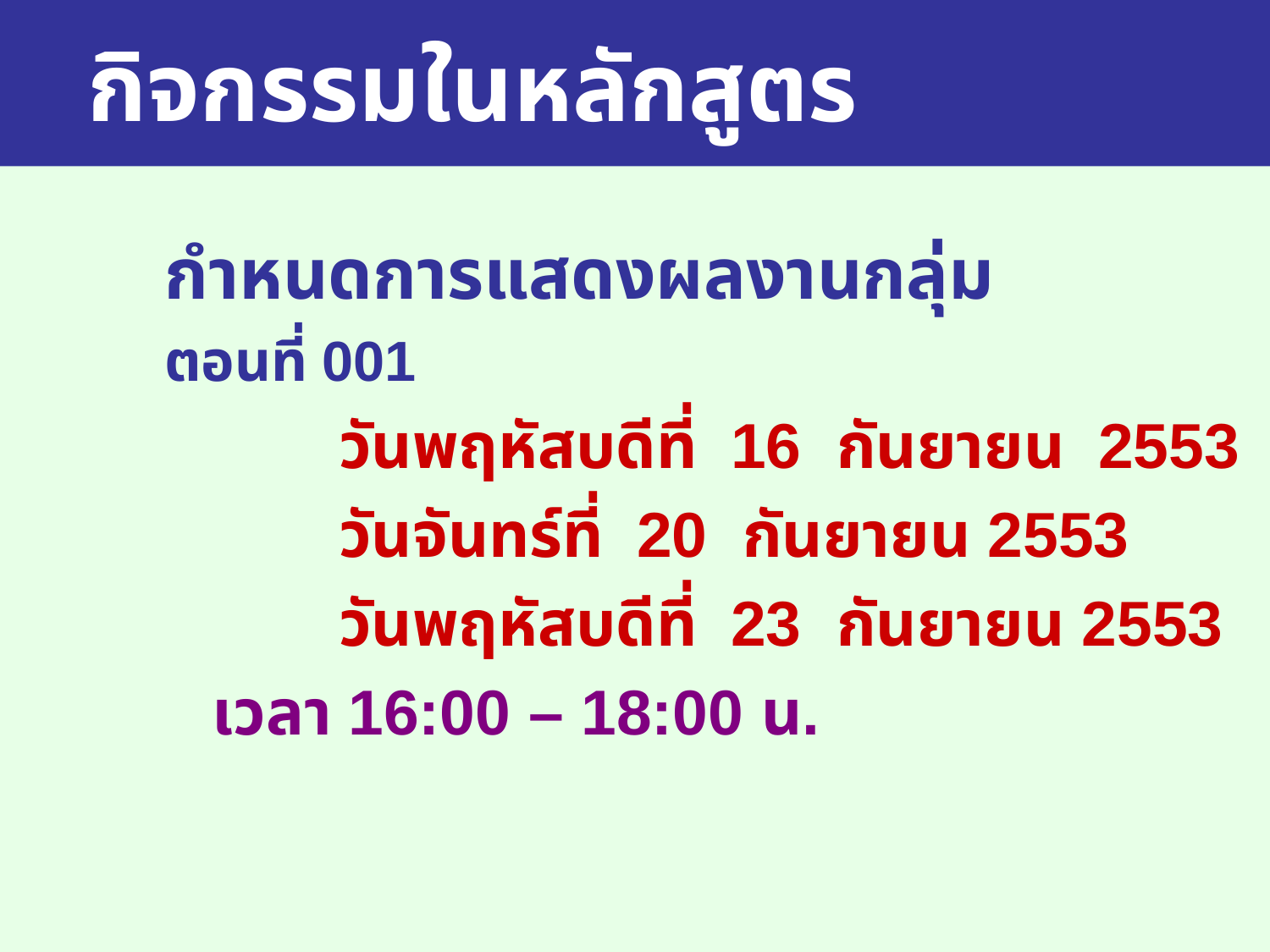

กิจกรรมในหลักสูตร

กำหนดการแสดงผลงานกลุ่ม
ตอนที่ 001
		วันพฤหัสบดีที่  16  กันยายน  2553
		วันจันทร์ที่  20  กันยายน 2553
		วันพฤหัสบดีที่  23  กันยายน 2553
	เวลา 16:00 – 18:00 น.